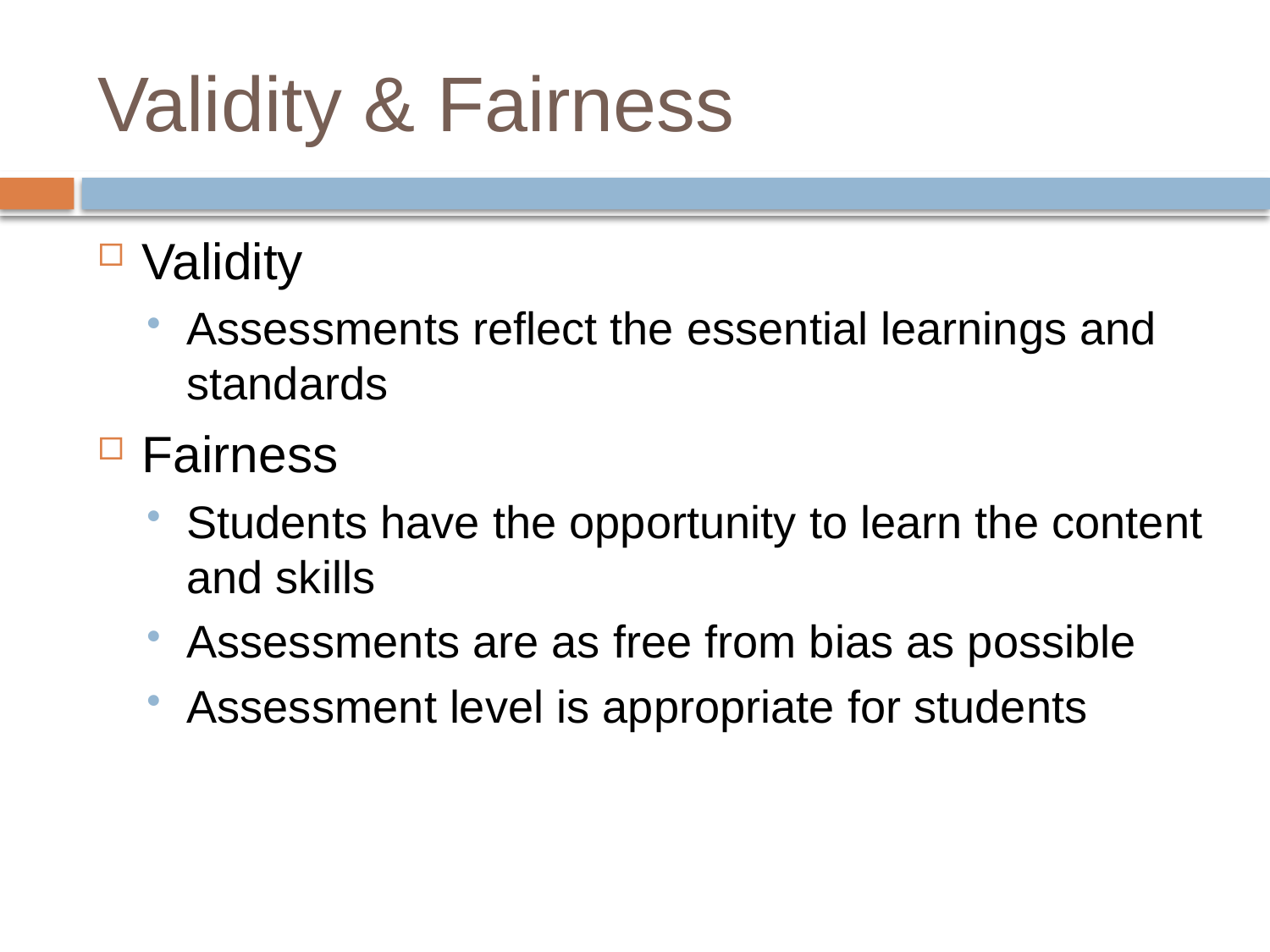

# Validity & Fairness
Validity
Assessments reflect the essential learnings and standards
Fairness
Students have the opportunity to learn the content and skills
Assessments are as free from bias as possible
Assessment level is appropriate for students